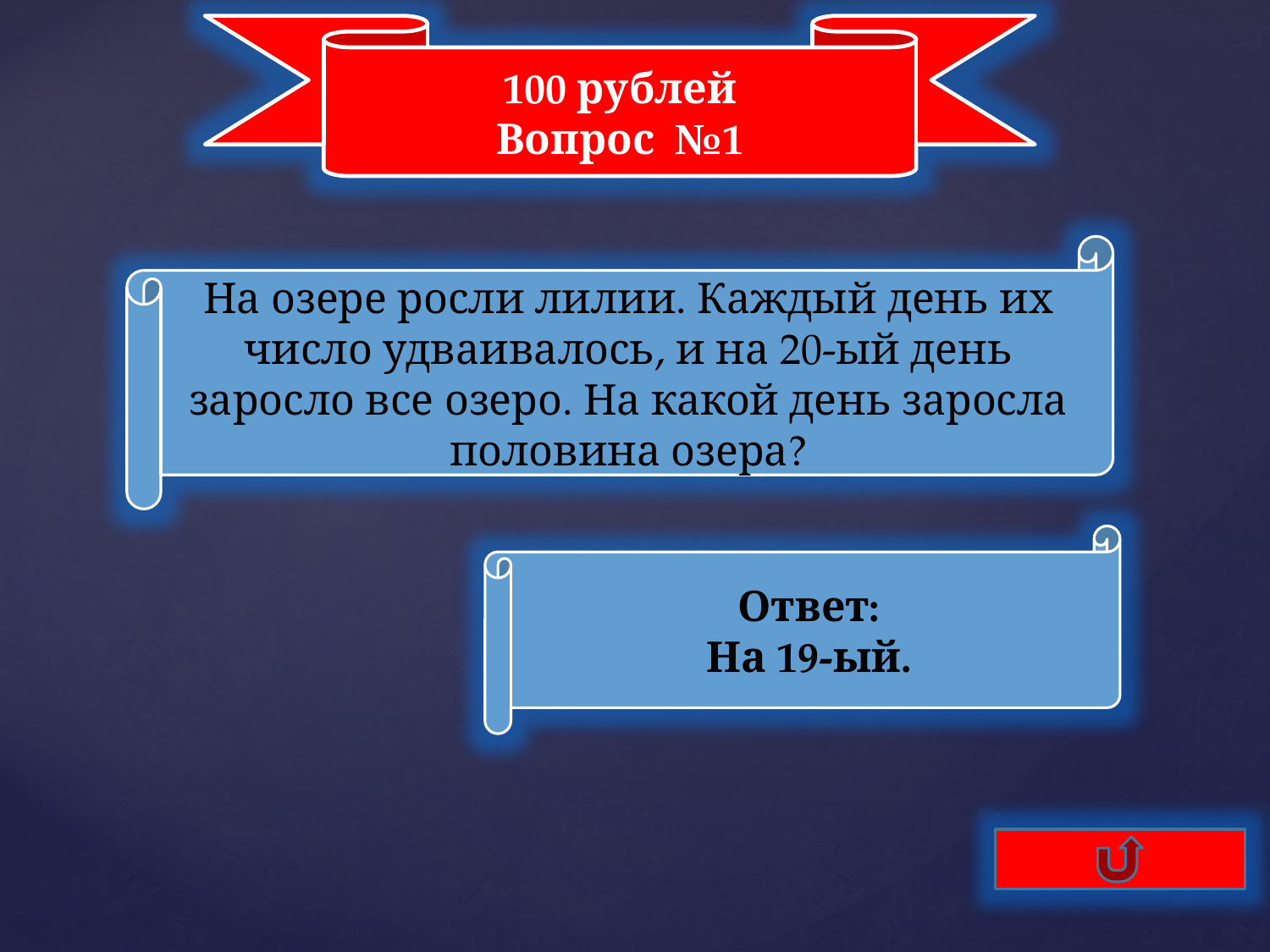

100 рублей
Вопрос  №1
На озере росли лилии. Каждый день их число удваивалось, и на 20-ый день заросло все озеро. На какой день заросла половина озера?
Ответ:
На 19-ый.